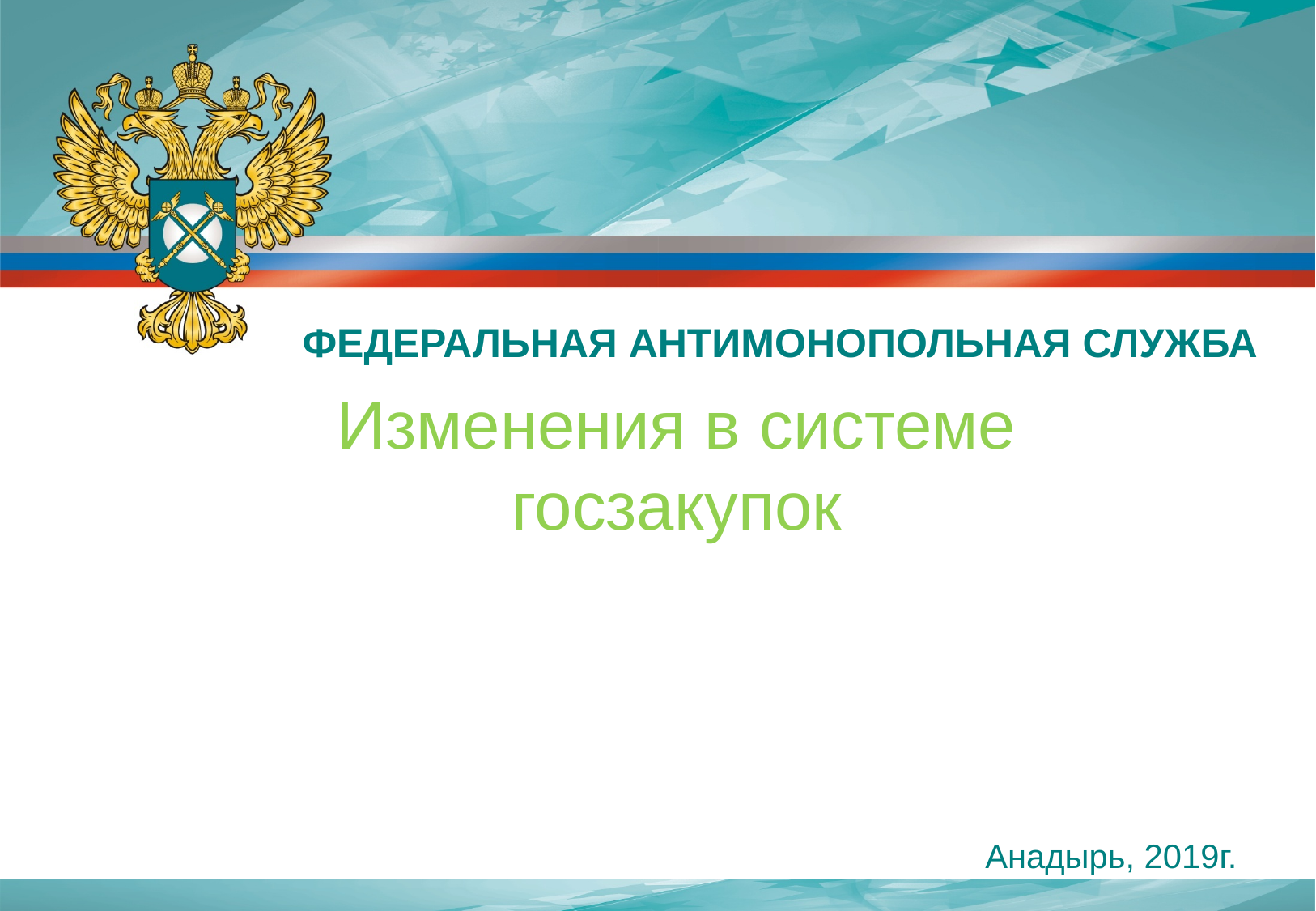

ФЕДЕРАЛЬНАЯ АНТИМОНОПОЛЬНАЯ СЛУЖБА

Изменения в системе
госзакупок

Анадырь, 2019г.